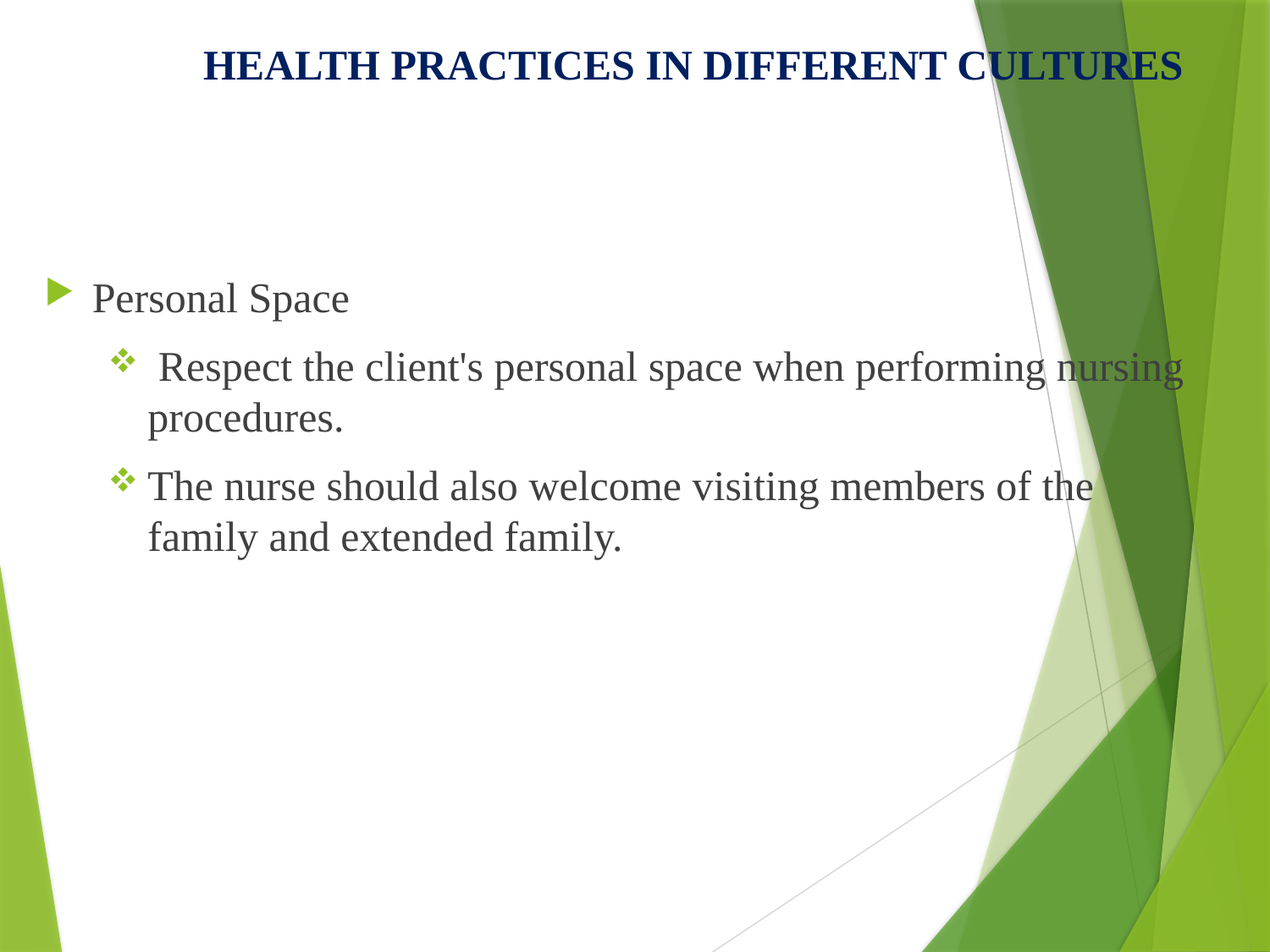

HEALTH PRACTICES IN DIFFERENT CULTURES
Personal Space
 Respect the client's personal space when performing nursing procedures.
The nurse should also welcome visiting members of the family and extended family.